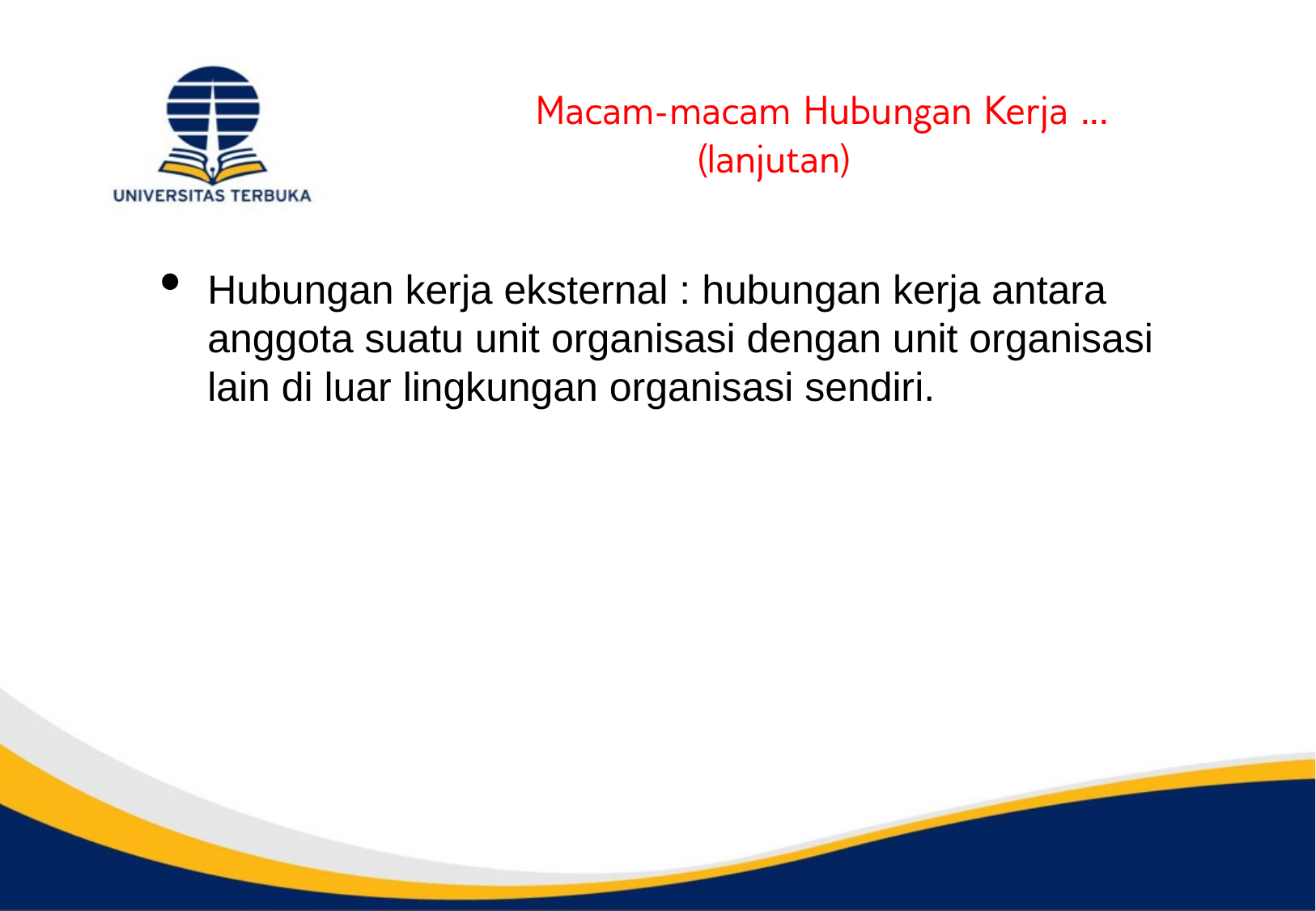

# Macam-macam Hubungan Kerja ...(lanjutan)Kerja
Hubungan kerja eksternal : hubungan kerja antara anggota suatu unit organisasi dengan unit organisasi lain di luar lingkungan organisasi sendiri.